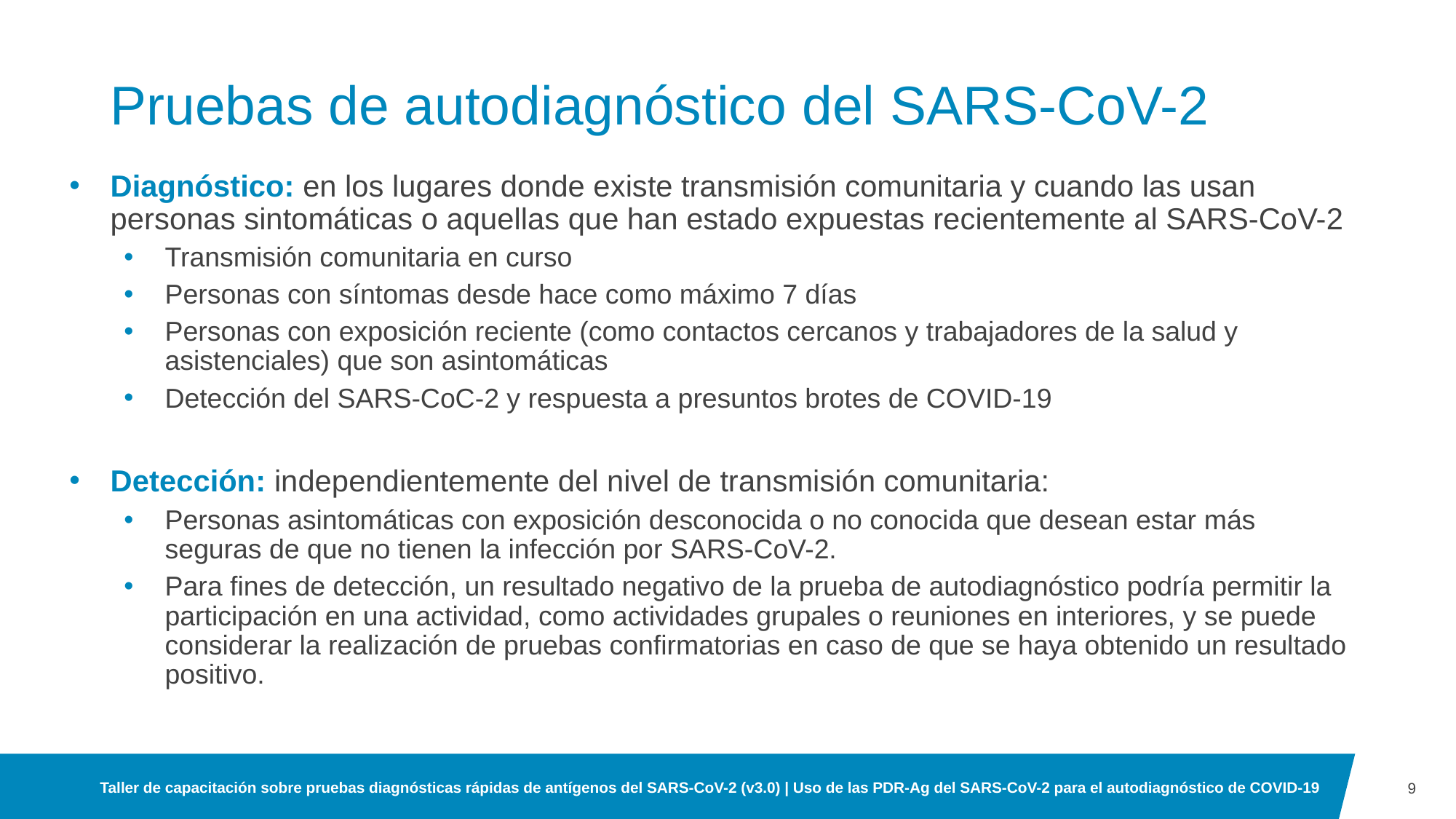

# Pruebas de autodiagnóstico del SARS-CoV-2
Diagnóstico: en los lugares donde existe transmisión comunitaria y cuando las usan personas sintomáticas o aquellas que han estado expuestas recientemente al SARS-CoV-2
Transmisión comunitaria en curso
Personas con síntomas desde hace como máximo 7 días
Personas con exposición reciente (como contactos cercanos y trabajadores de la salud y asistenciales) que son asintomáticas
Detección del SARS-CoC-2 y respuesta a presuntos brotes de COVID-19

Detección: independientemente del nivel de transmisión comunitaria:
Personas asintomáticas con exposición desconocida o no conocida que desean estar más seguras de que no tienen la infección por SARS-CoV-2.
Para fines de detección, un resultado negativo de la prueba de autodiagnóstico podría permitir la participación en una actividad, como actividades grupales o reuniones en interiores, y se puede considerar la realización de pruebas confirmatorias en caso de que se haya obtenido un resultado positivo.
9
Taller de capacitación sobre pruebas diagnósticas rápidas de antígenos del SARS-CoV-2 (v3.0) | Uso de las PDR-Ag del SARS-CoV-2 para el autodiagnóstico de COVID-19